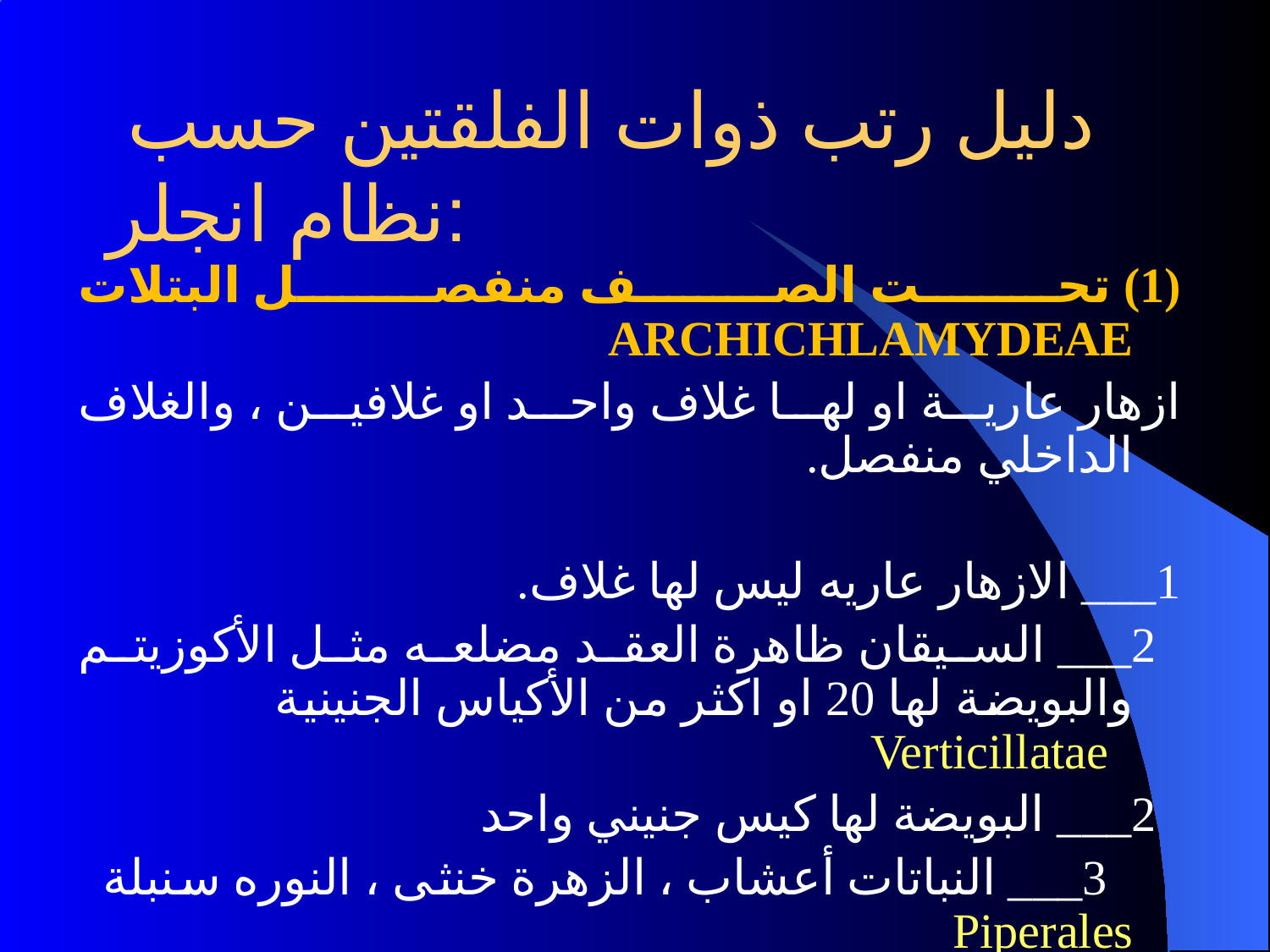

# دليل رتب ذوات الفلقتين حسب  نظام انجلر:
(1) تحت الصف منفصل البتلات ARCHICHLAMYDEAE
ازهار عارية او لها غلاف واحد او غلافين ، والغلاف الداخلي منفصل.

1___ الازهار عاريه ليس لها غلاف.
  2___ السيقان ظاهرة العقد مضلعه مثل الأكوزيتم والبويضة لها 20 او اكثر من الأكياس الجنينية 	          	        Verticillatae
  2___ البويضة لها كيس جنيني واحد
      3___ النباتات أعشاب ، الزهرة خنثى ، النوره سنبلة   Piperales
      3___ النباتات أشجار ، الزهرة وحيدة جنس والنورة عادة هراية